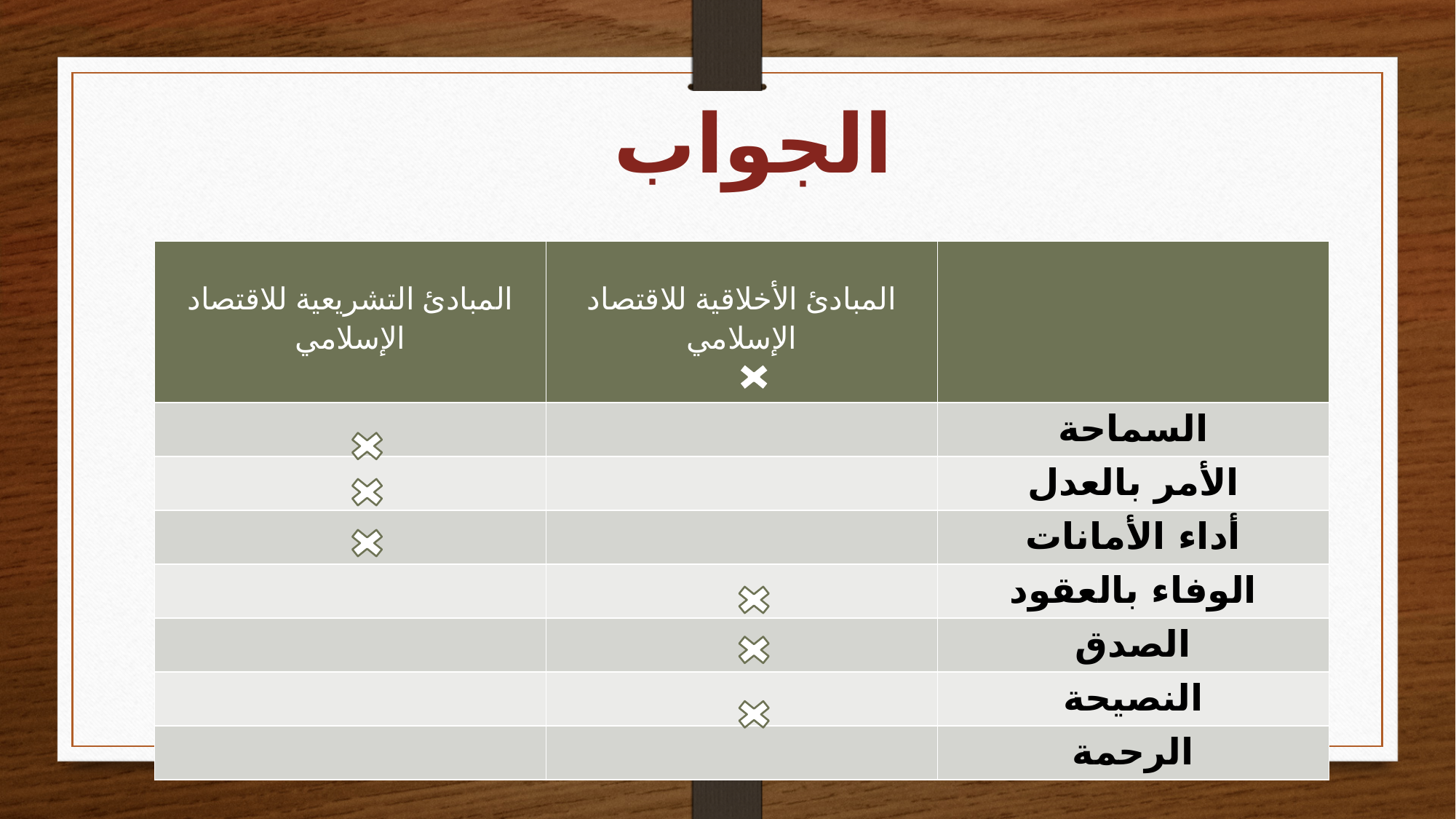

# الجواب
| المبادئ التشريعية للاقتصاد الإسلامي | المبادئ الأخلاقية للاقتصاد الإسلامي |  |
| --- | --- | --- |
|  |  | السماحة |
|  |  | الأمر بالعدل |
|  |  | أداء الأمانات |
|  |  | الوفاء بالعقود |
|  |  | الصدق |
|  |  | النصيحة |
|  |  | الرحمة |